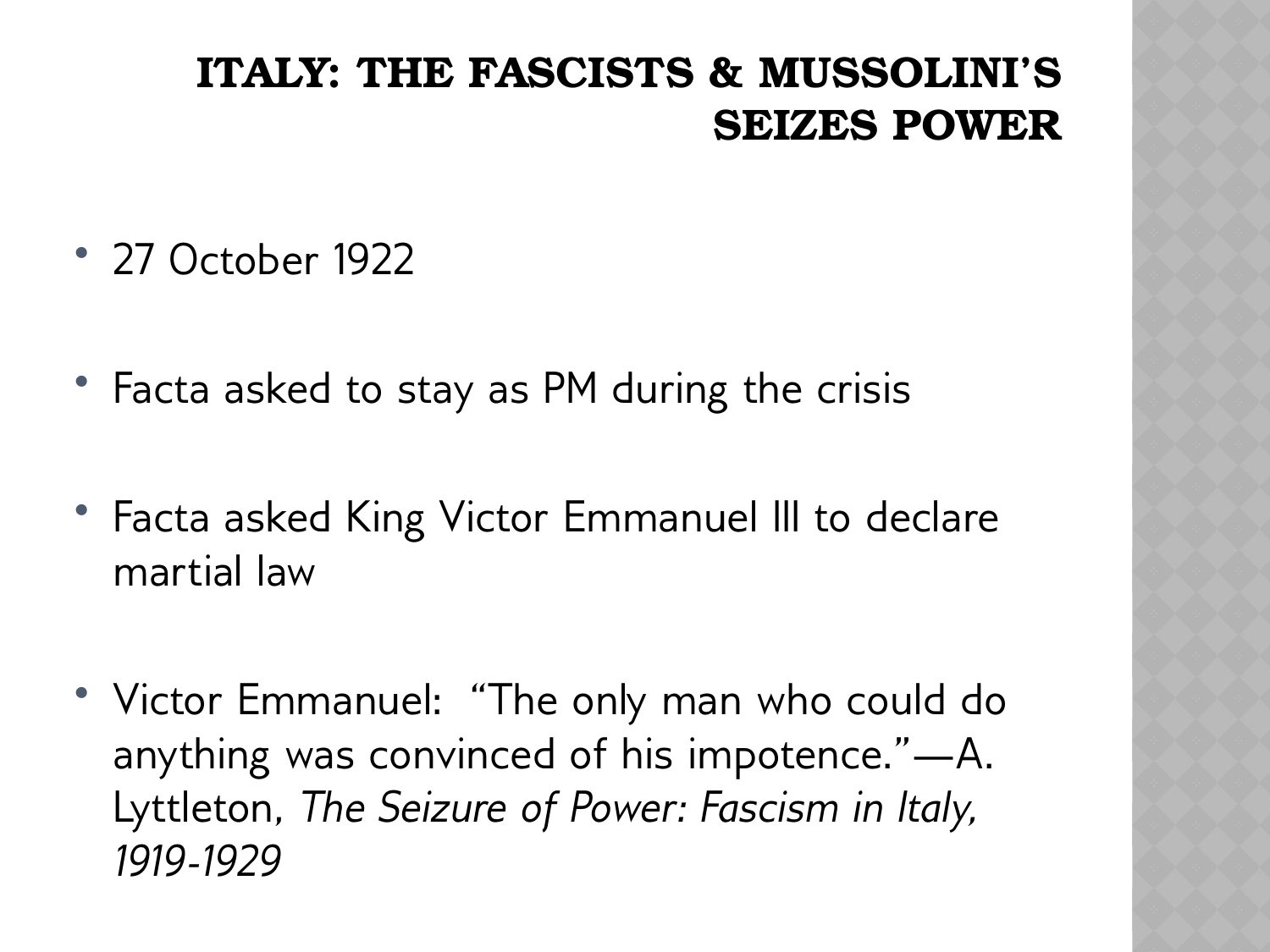

# Italy: the fascists & Mussolini’s seizes power
27 October 1922

Facta asked to stay as PM during the crisis

Facta asked King Victor Emmanuel III to declare martial law

Victor Emmanuel:  “The only man who could do anything was convinced of his impotence.”—A. Lyttleton, The Seizure of Power: Fascism in Italy, 1919-1929